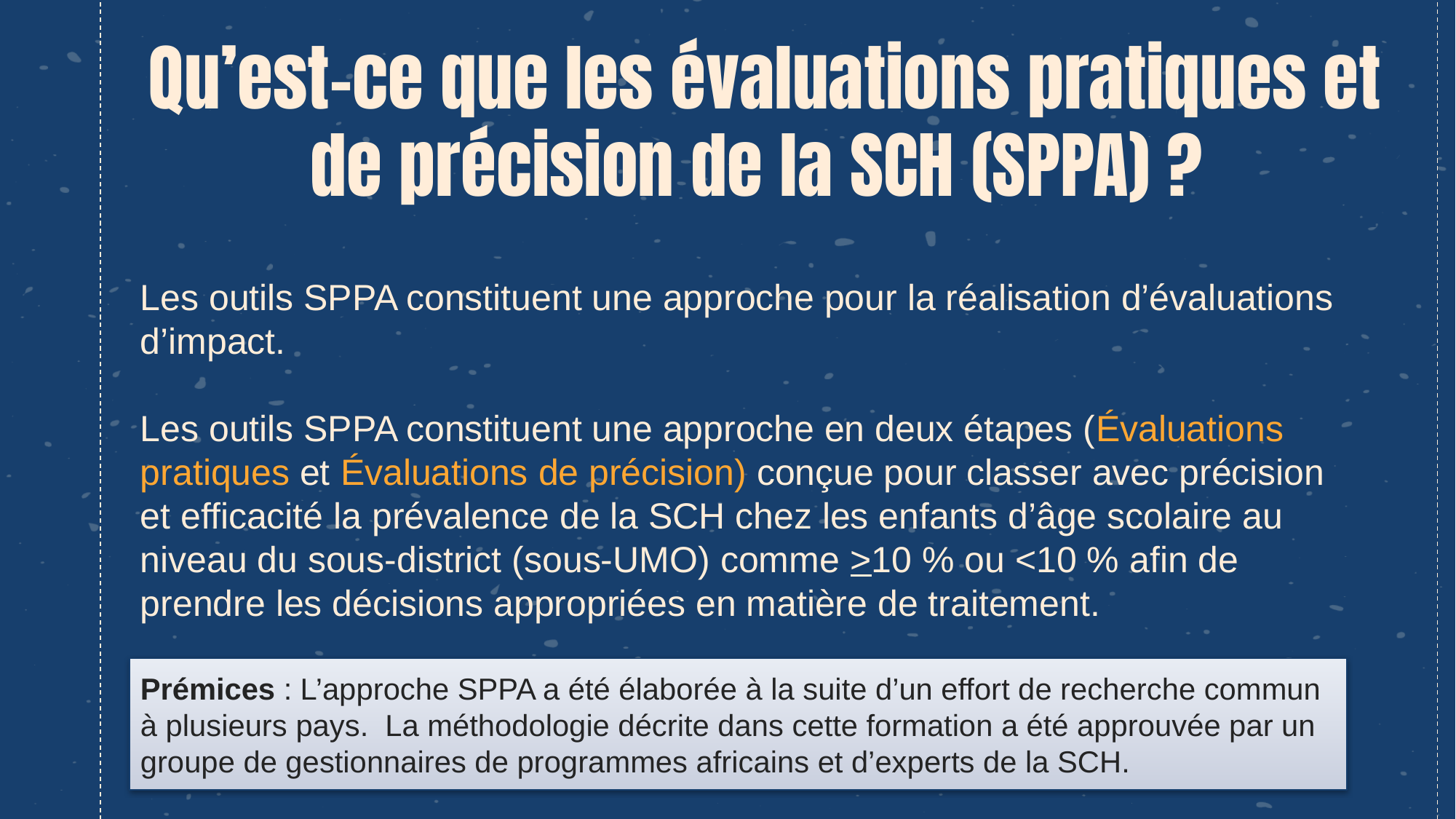

# Qu’est-ce que les évaluations pratiques et de précision de la SCH (SPPA) ?
Les outils SPPA constituent une approche pour la réalisation d’évaluations d’impact.

Les outils SPPA constituent une approche en deux étapes (Évaluations pratiques et Évaluations de précision) conçue pour classer avec précision et efficacité la prévalence de la SCH chez les enfants d’âge scolaire au niveau du sous-district (sous-UMO) comme >10 % ou <10 % afin de prendre les décisions appropriées en matière de traitement.

Prémices : L’approche SPPA a été élaborée à la suite d’un effort de recherche commun à plusieurs pays.  La méthodologie décrite dans cette formation a été approuvée par un groupe de gestionnaires de programmes africains et d’experts de la SCH.